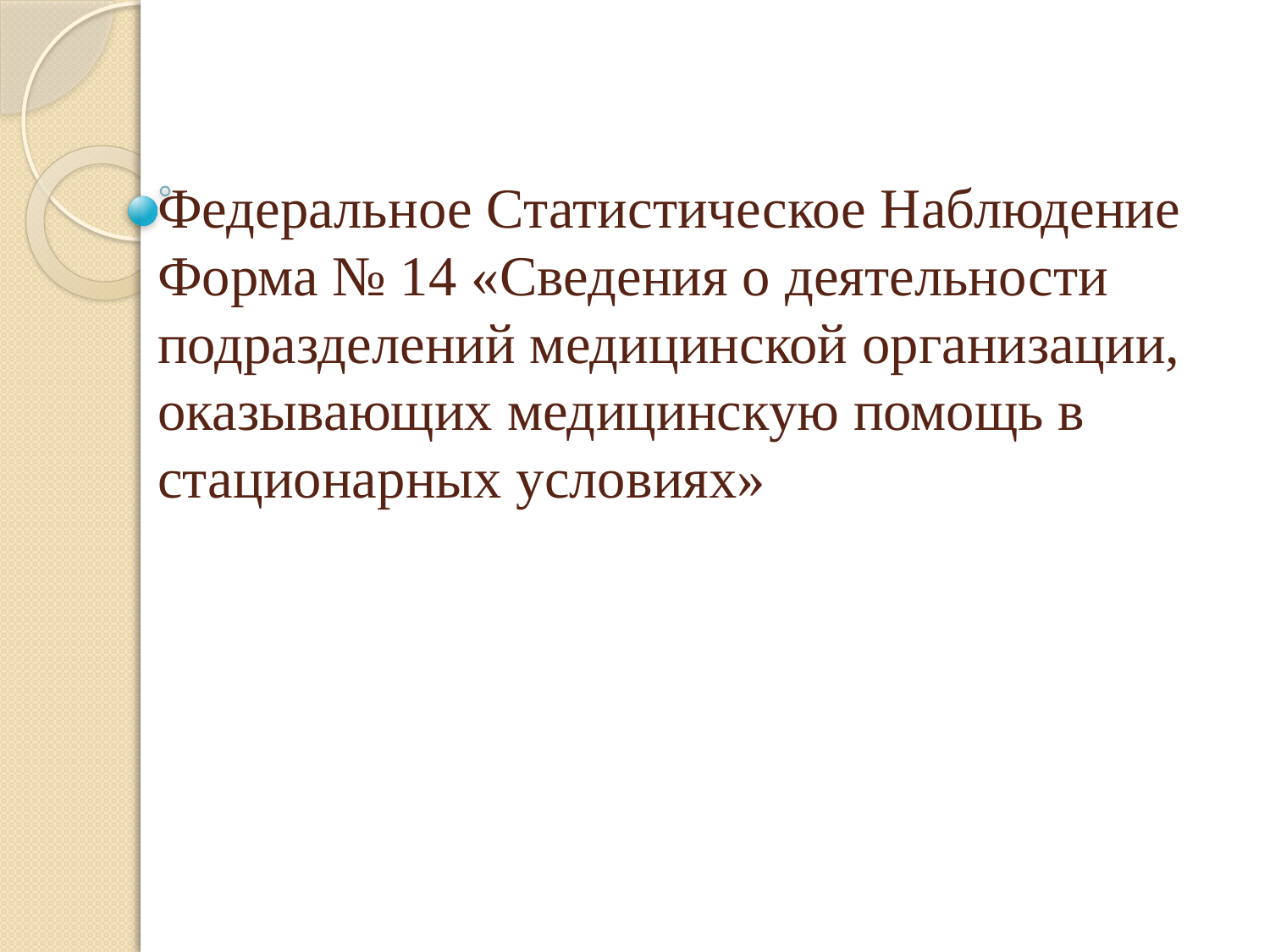

# Федеральное Статистическое Наблюдение Форма № 14 «Сведения о деятельности подразделений медицинской организации, оказывающих медицинскую помощь в стационарных условиях»